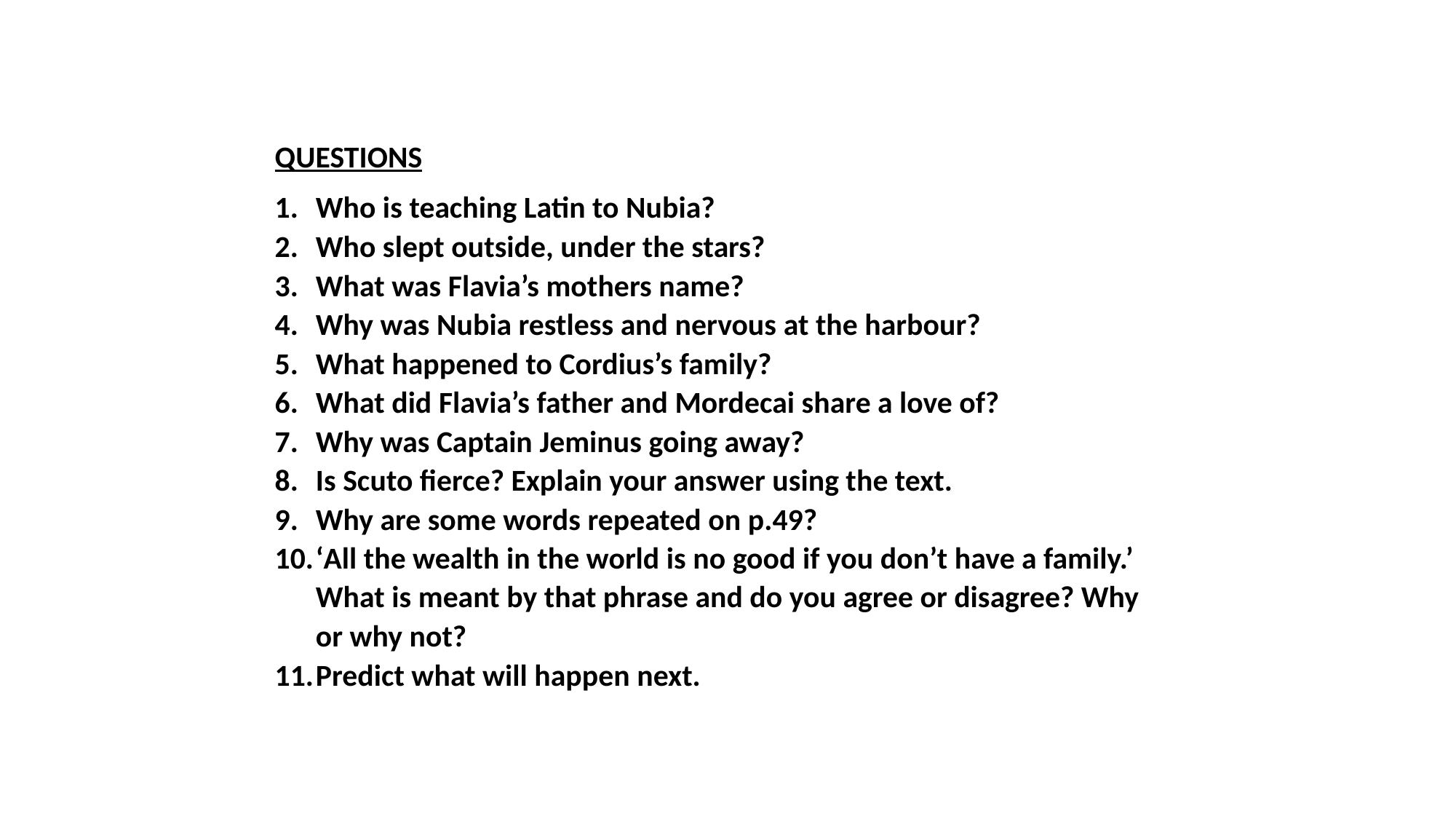

QUESTIONS
Who is teaching Latin to Nubia?
Who slept outside, under the stars?
What was Flavia’s mothers name?
Why was Nubia restless and nervous at the harbour?
What happened to Cordius’s family?
What did Flavia’s father and Mordecai share a love of?
Why was Captain Jeminus going away?
Is Scuto fierce? Explain your answer using the text.
Why are some words repeated on p.49?
‘All the wealth in the world is no good if you don’t have a family.’ What is meant by that phrase and do you agree or disagree? Why or why not?
Predict what will happen next.